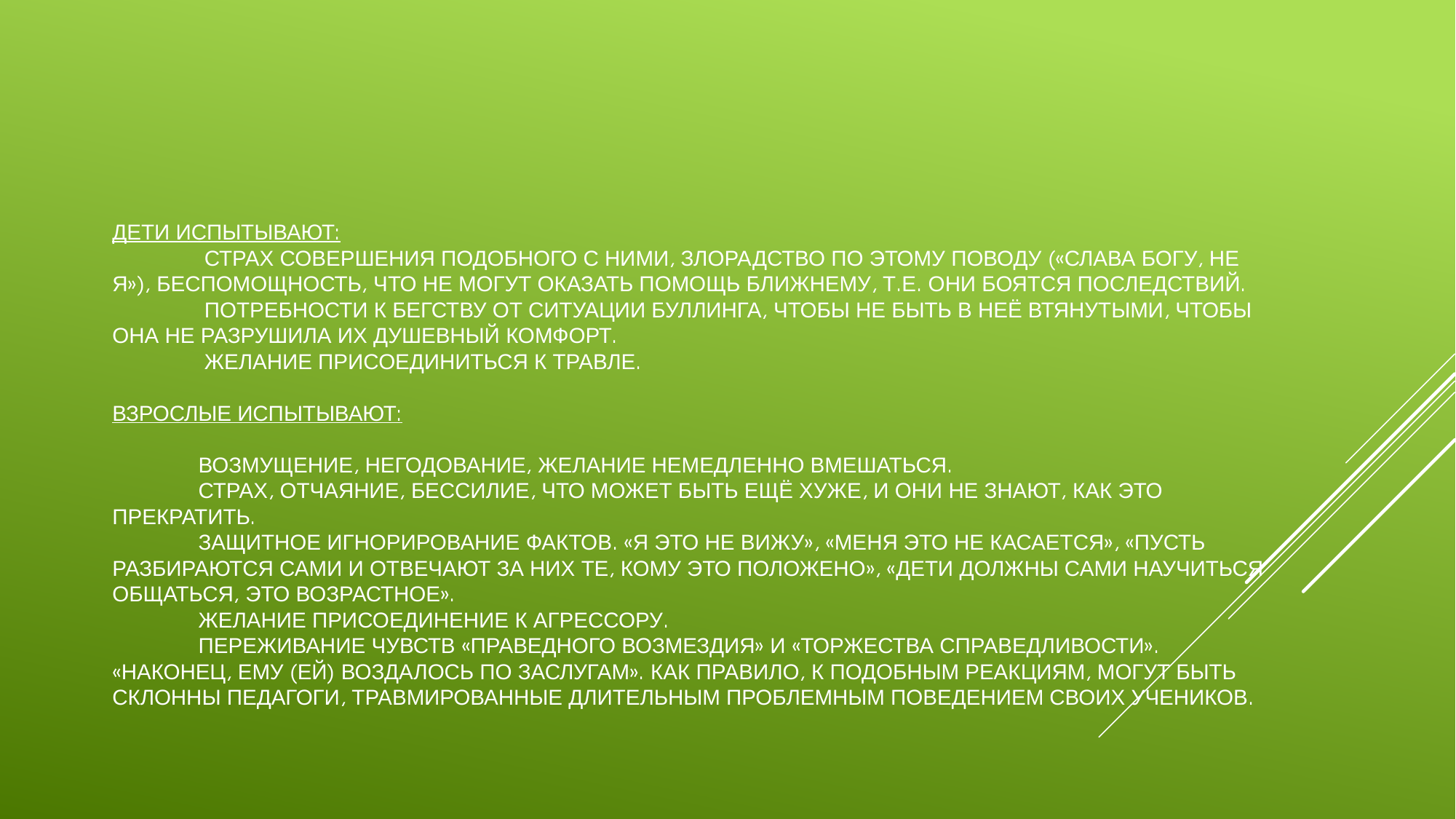

# Дети испытывают: страх совершения подобного с ними, злорадство по этому поводу («Слава богу, не я»), беспомощность, что не могут оказать помощь ближнему, т.е. они боятся последствий. потребности к бегству от ситуации буллинга, чтобы не быть в неё втянутыми, чтобы она не разрушила их душевный комфорт. желание присоединиться к травле. Взрослые испытывают: Возмущение, негодование, желание немедленно вмешаться. Страх, отчаяние, бессилие, что может быть ещё хуже, и они не знают, как это прекратить. Защитное игнорирование фактов. «Я это не вижу», «Меня это не касается», «Пусть разбираются сами и отвечают за них те, кому это положено», «Дети должны сами научиться общаться, это возрастное». Желание Присоединение к агрессору. Переживание чувств «праведного возмездия» и «торжества справедливости». «Наконец, ему (ей) воздалось по заслугам». Как правило, к подобным реакциям, могут быть склонны педагоги, травмированные длительным проблемным поведением своих учеников.